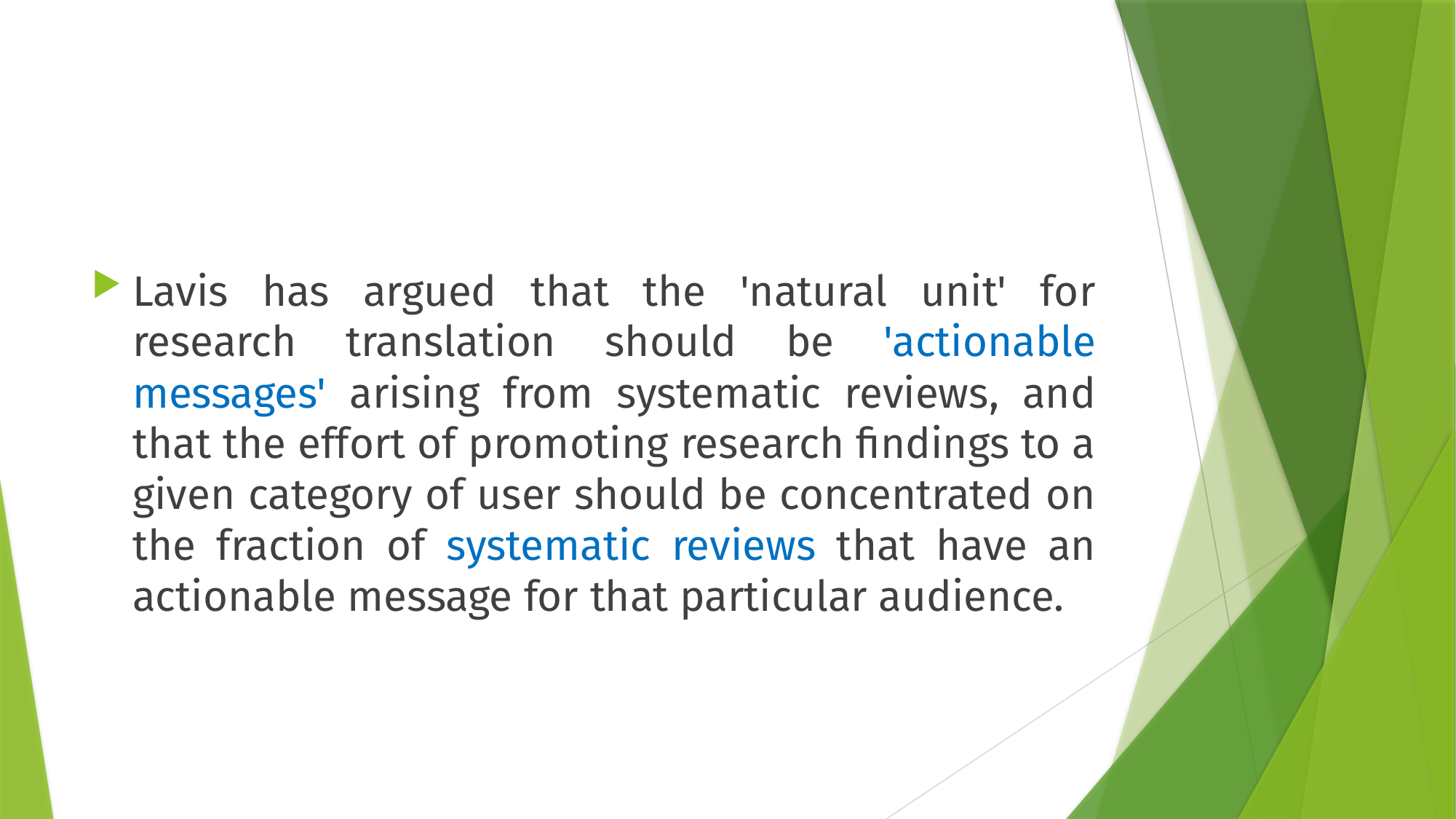

Lavis has argued that the 'natural unit' for research translation should be 'actionable messages' arising from systematic reviews, and that the effort of promoting research findings to a given category of user should be concentrated on the fraction of systematic reviews that have an actionable message for that particular audience.